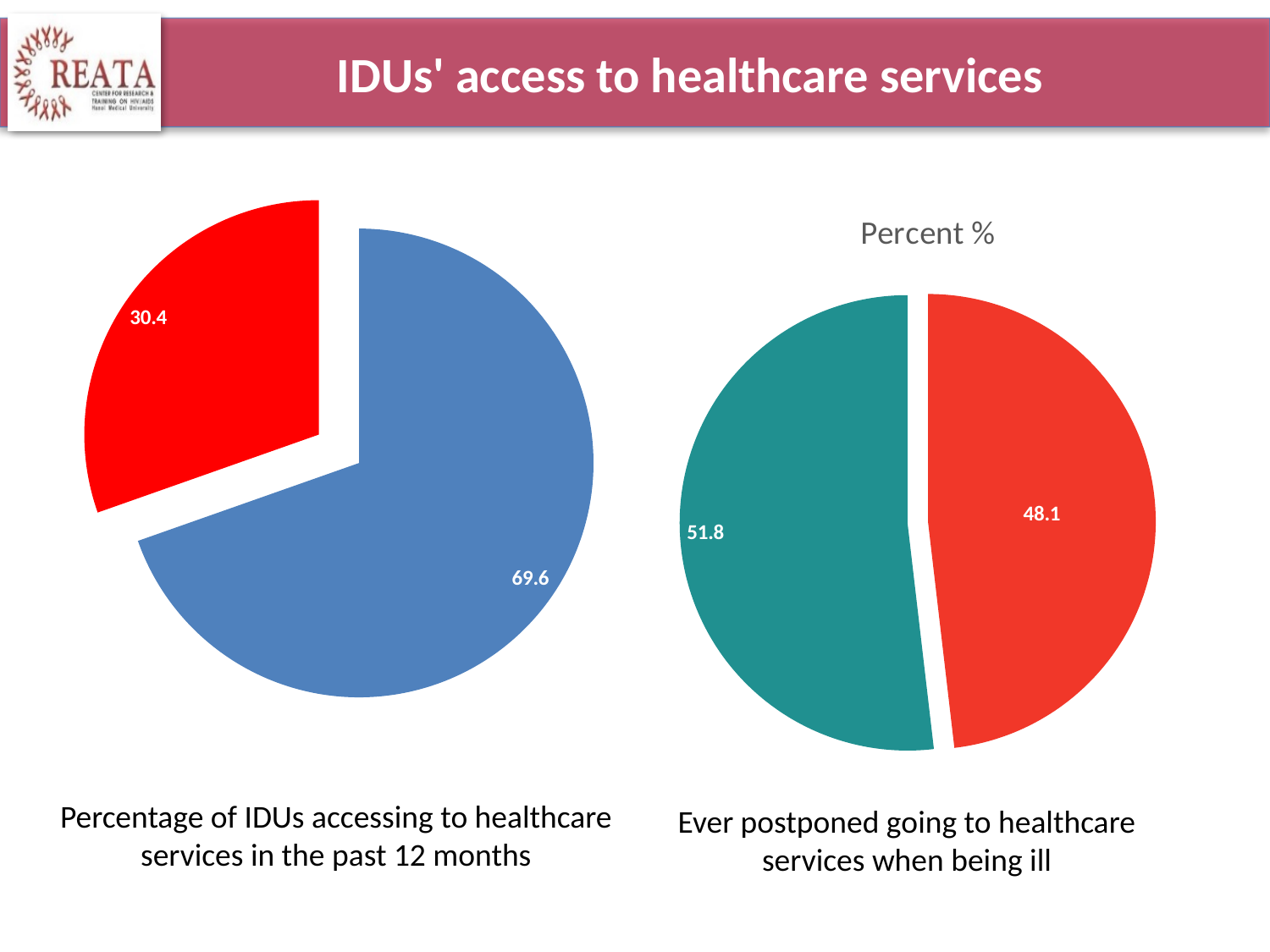

# IDUs' access to healthcare services

### Chart

| Category | Tỷ lệ 5 |
|---|---|
| Có sử dụng | 69.6 |
| Không sử dụng | 30.4 |

### Chart: Percent %

| Category | Tỷ lệ % |
|---|---|
| Từng trì hoán đến cơ sở Y tế | 48.1 |
| Chưa từng | 51.8 |
Percentage of IDUs accessing to healthcare services in the past 12 months
Ever postponed going to healthcare services when being ill